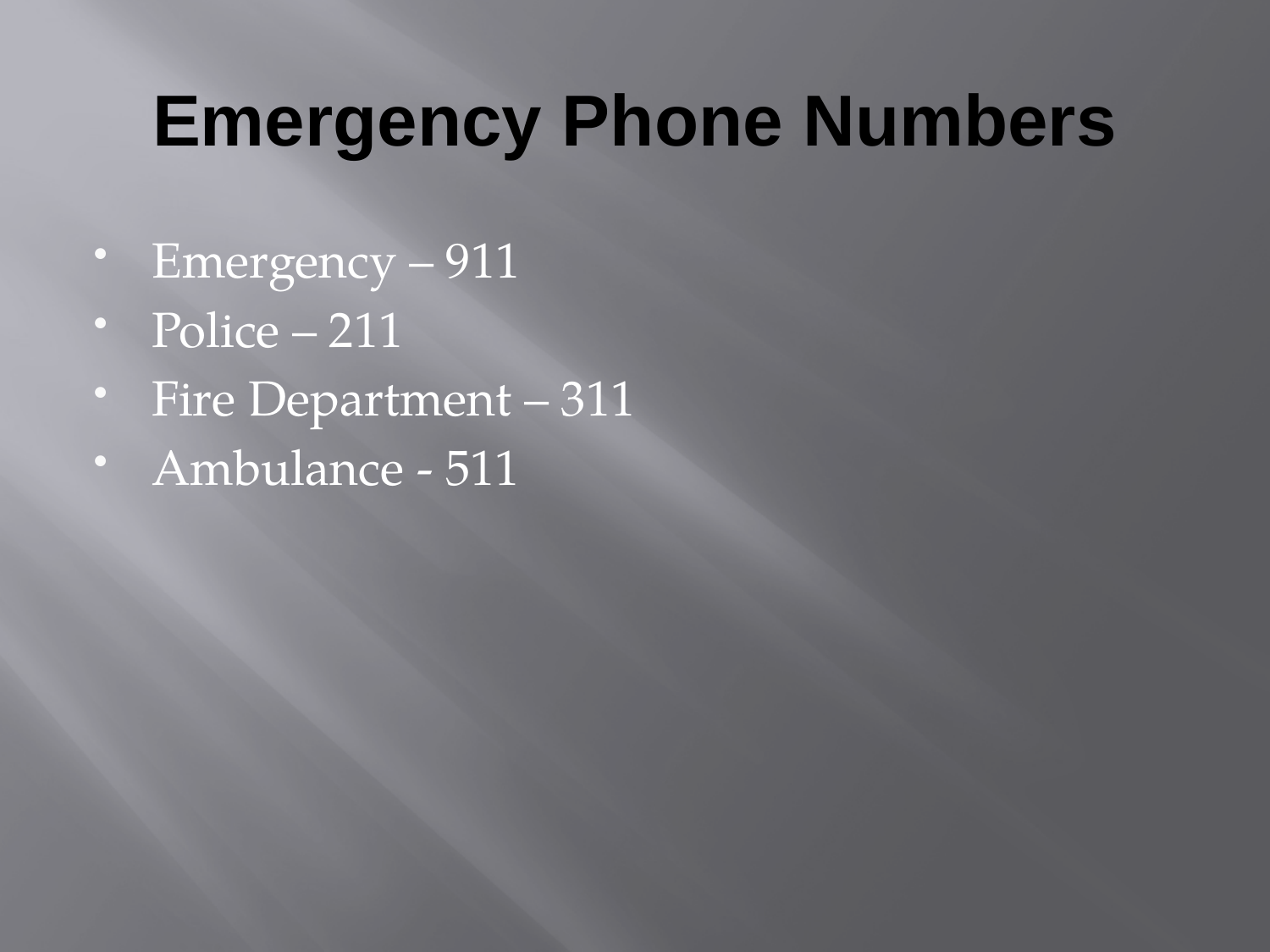

# Emergency Phone Numbers
Emergency – 911
Police – 211
Fire Department – 311
Ambulance - 511